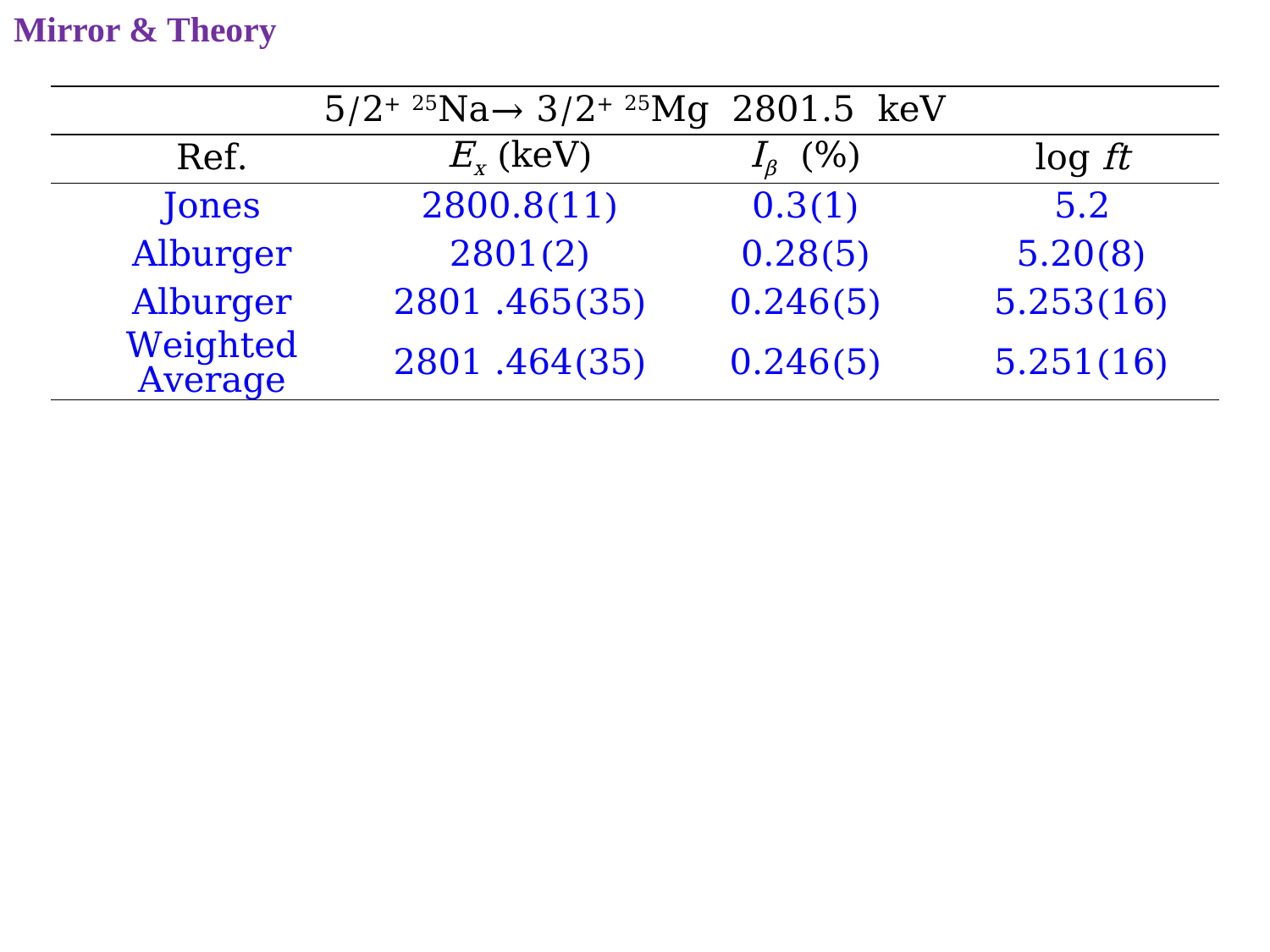

Mirror & Theory
| 5/2+ 25Na→ 3/2+ 25Mg 2801.5 keV |  |  |  |
| --- | --- | --- | --- |
| Ref. | Ex (keV) | Iβ (%) | log ft |
| Jones | 2800.8(11) | 0.3(1) | 5.2 |
| Alburger | 2801(2) | 0.28(5) | 5.20(8) |
| Alburger | 2801 .465(35) | 0.246(5) | 5.253(16) |
| Weighted Average | 2801 .464(35) | 0.246(5) | 5.251(16) |